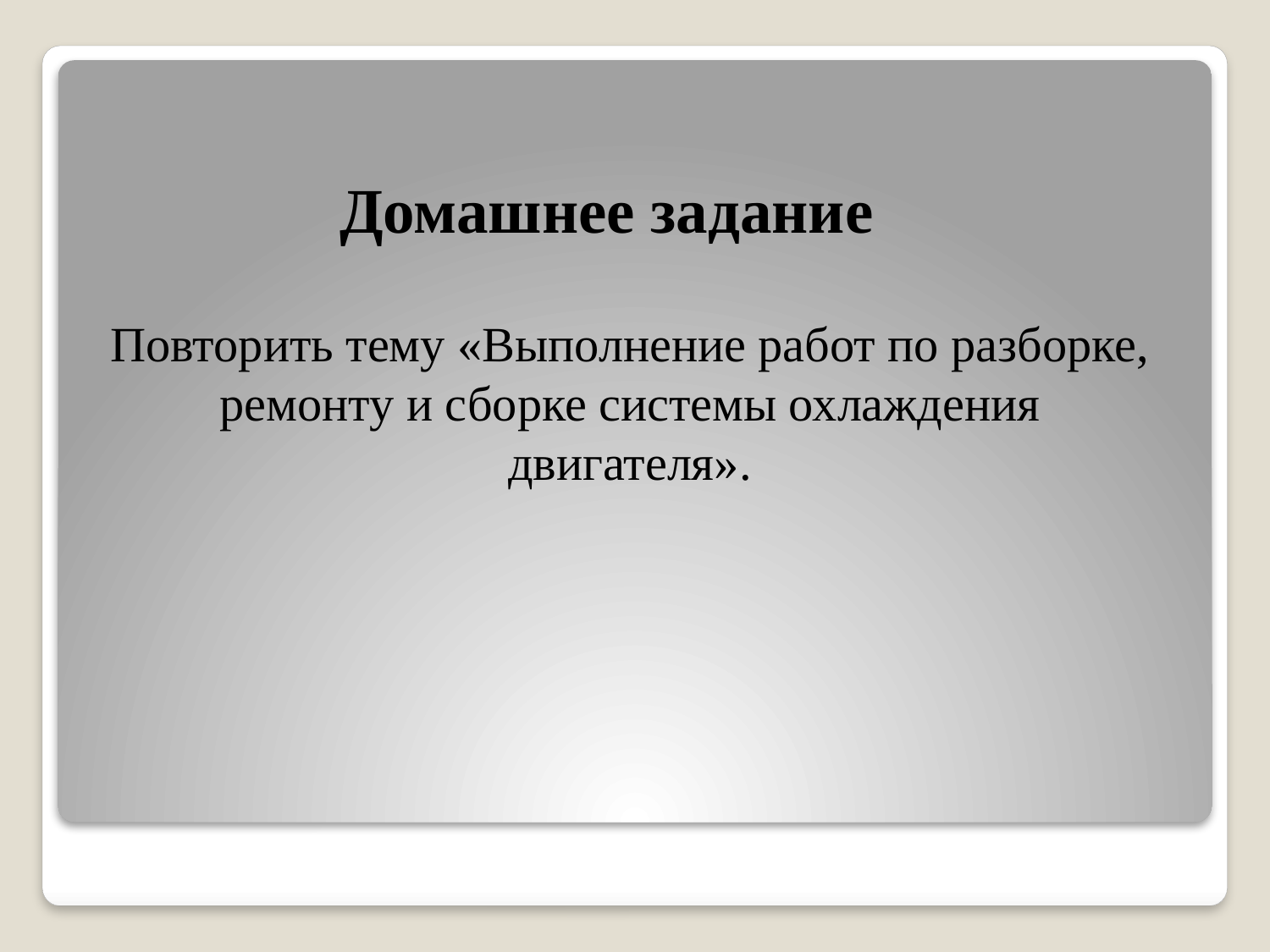

# Домашнее задание
Повторить тему «Выполнение работ по разборке, ремонту и сборке системы охлаждения двигателя».